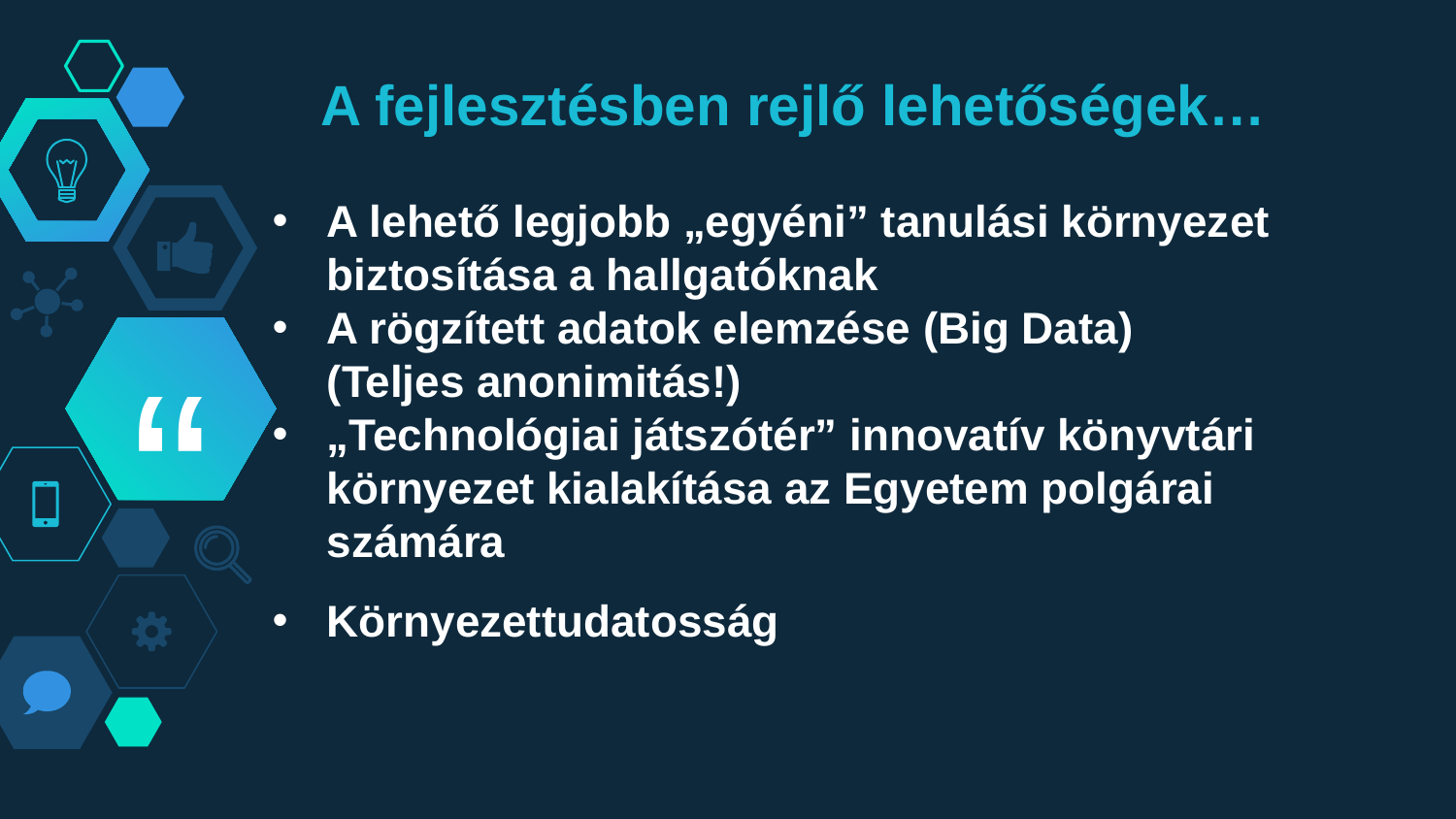

A fejlesztésben rejlő lehetőségek…
A lehető legjobb „egyéni” tanulási környezet biztosítása a hallgatóknak
A rögzített adatok elemzése (Big Data)
(Teljes anonimitás!)
„Technológiai játszótér” innovatív könyvtári környezet kialakítása az Egyetem polgárai számára
Környezettudatosság